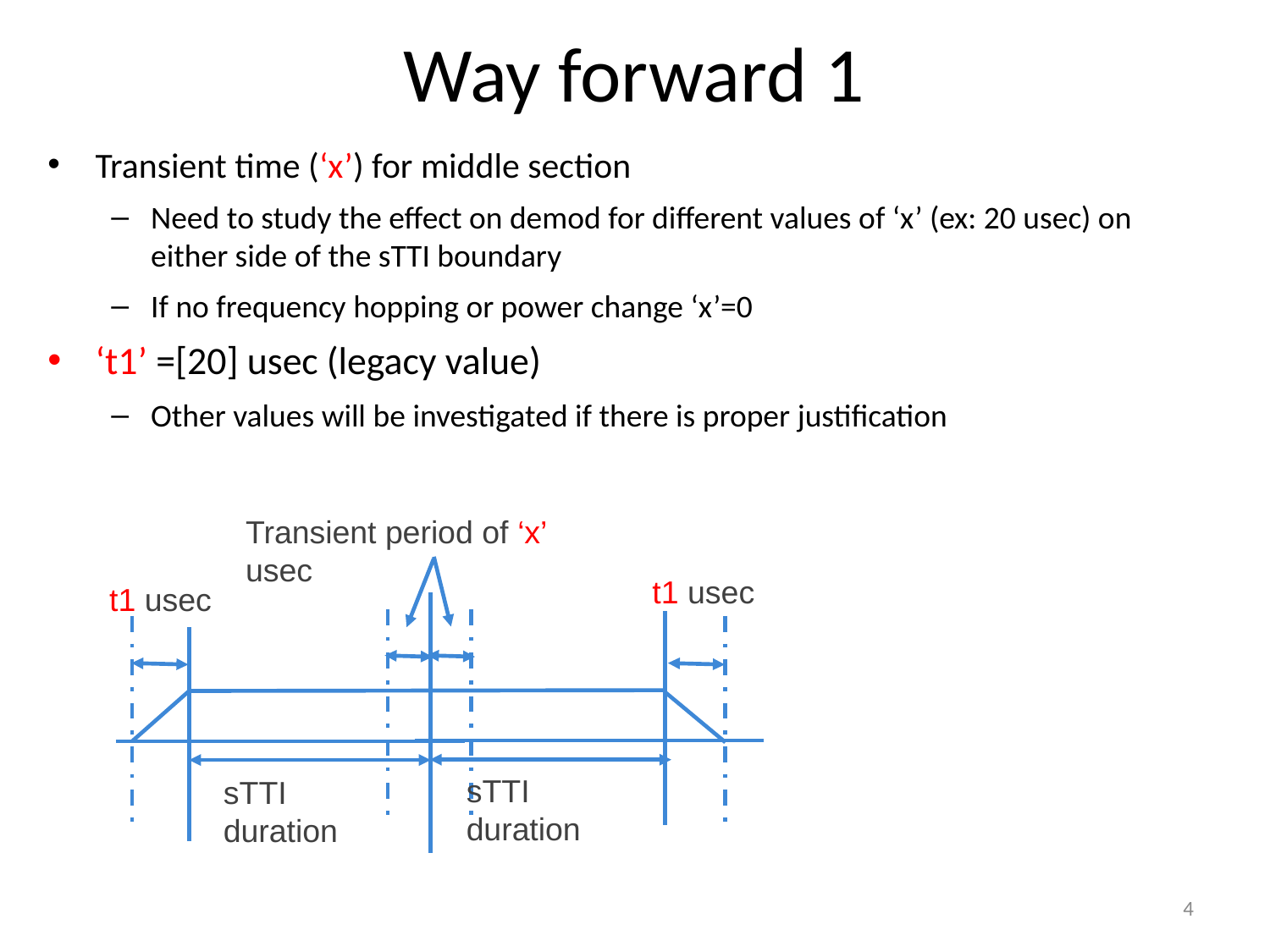

# Way forward 1
Transient time (‘x’) for middle section
Need to study the effect on demod for different values of ‘x’ (ex: 20 usec) on either side of the sTTI boundary
If no frequency hopping or power change ‘x’=0
‘t1’ =[20] usec (legacy value)
Other values will be investigated if there is proper justification

Transient period of ‘x’ usec
t1 usec
t1 usec
sTTI duration
sTTI duration
4